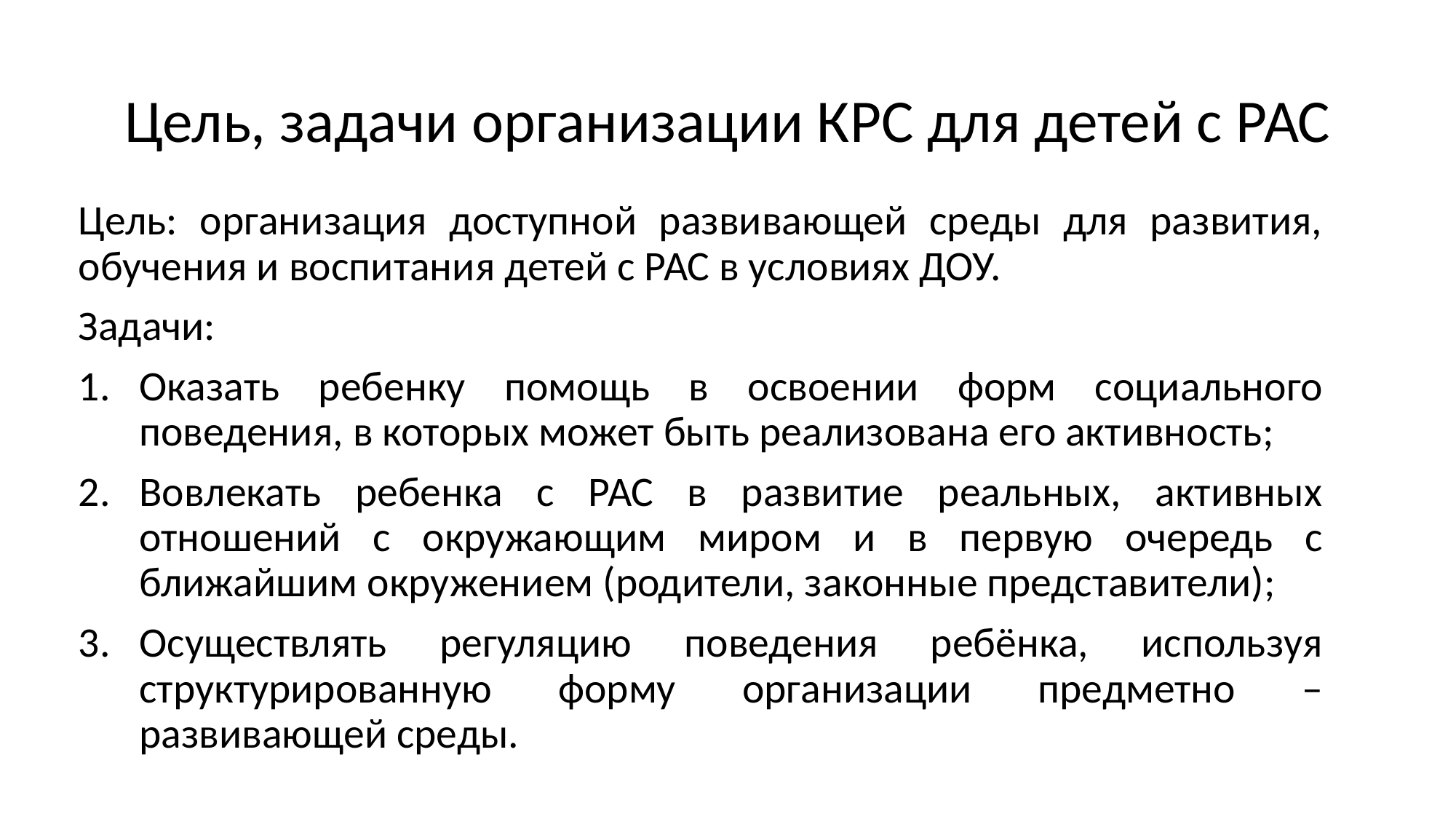

# Цель, задачи организации КРС для детей с РАС
Цель: организация доступной развивающей среды для развития, обучения и воспитания детей с РАС в условиях ДОУ.
Задачи:
Оказать ребенку помощь в освоении форм социального поведения, в которых может быть реализована его активность;
Вовлекать ребенка с РАС в развитие реальных, активных отношений с окружающим миром и в первую очередь с ближайшим окружением (родители, законные представители);
Осуществлять регуляцию поведения ребёнка, используя структурированную форму организации предметно – развивающей среды.